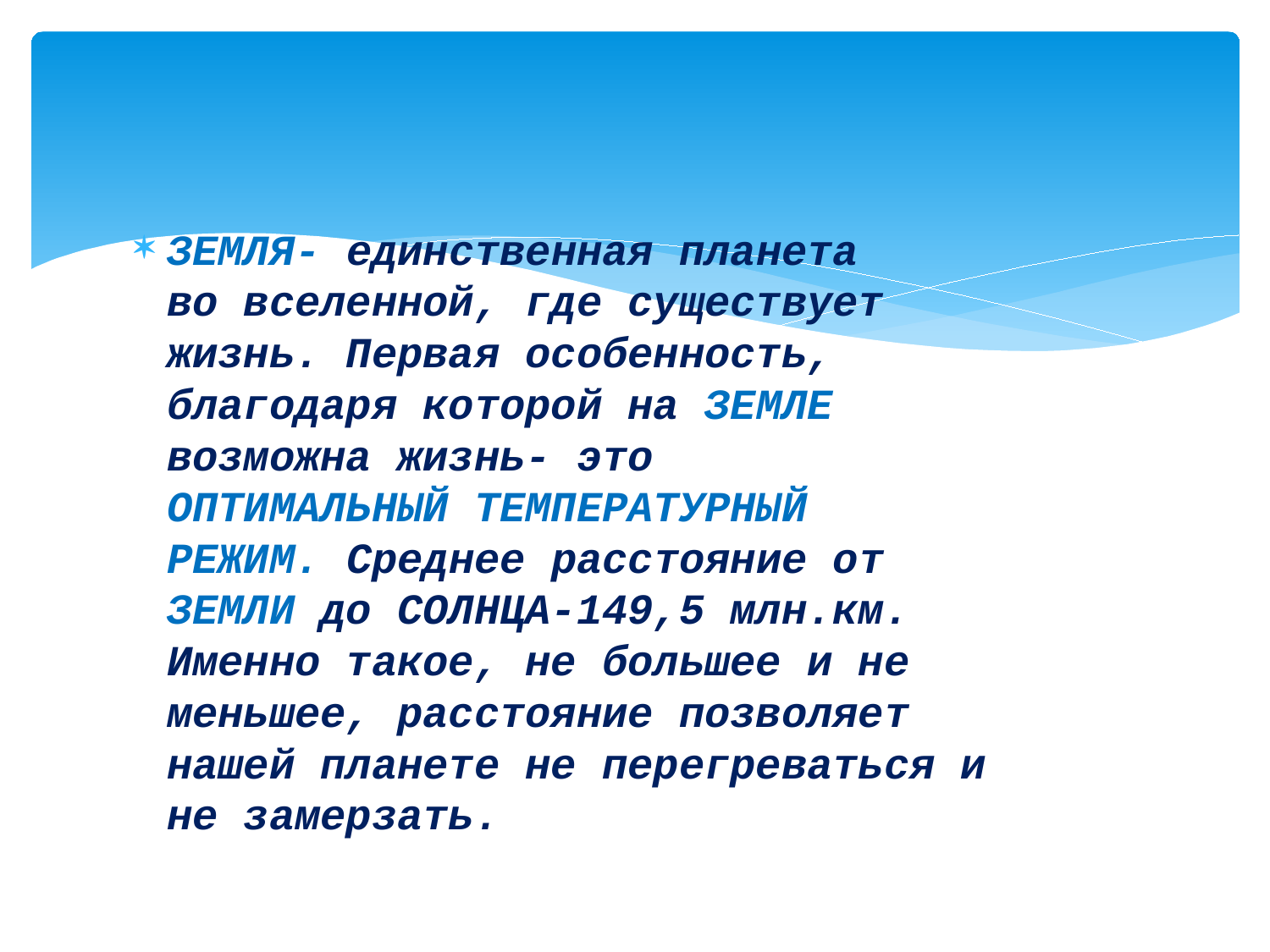

#
ЗЕМЛЯ- единственная планета
во вселенной, где существует
жизнь. Первая особенность,
благодаря которой на ЗЕМЛЕ
возможна жизнь- это
ОПТИМАЛЬНЫЙ ТЕМПЕРАТУРНЫЙ
РЕЖИМ. Среднее расстояние от
ЗЕМЛИ до СОЛНЦА-149,5 млн.км.
Именно такое, не большее и не меньшее, расстояние позволяет
нашей планете не перегреваться и
не замерзать.